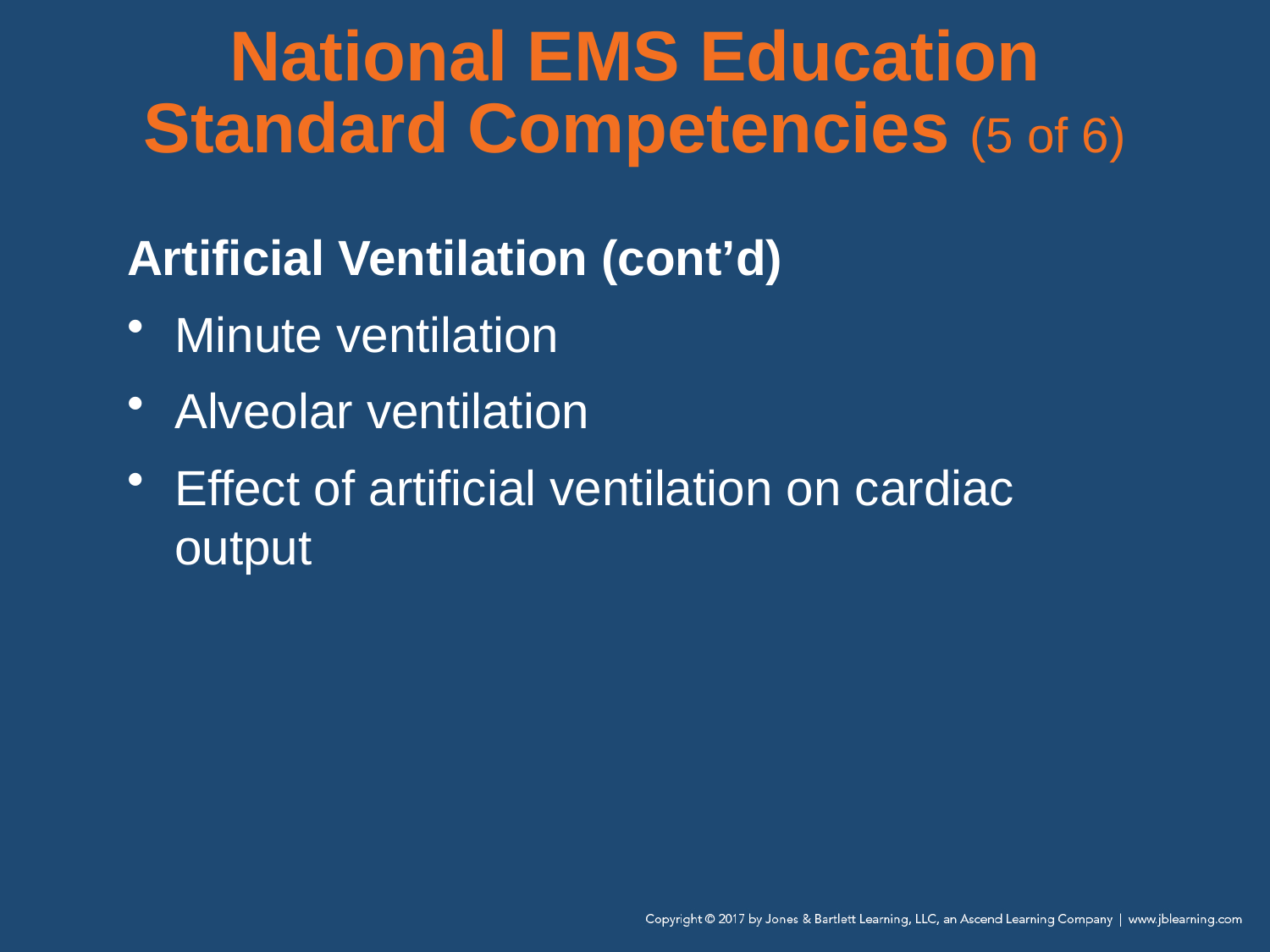

# National EMS Education Standard Competencies (5 of 6)
Artificial Ventilation (cont’d)
Minute ventilation
Alveolar ventilation
Effect of artificial ventilation on cardiac output